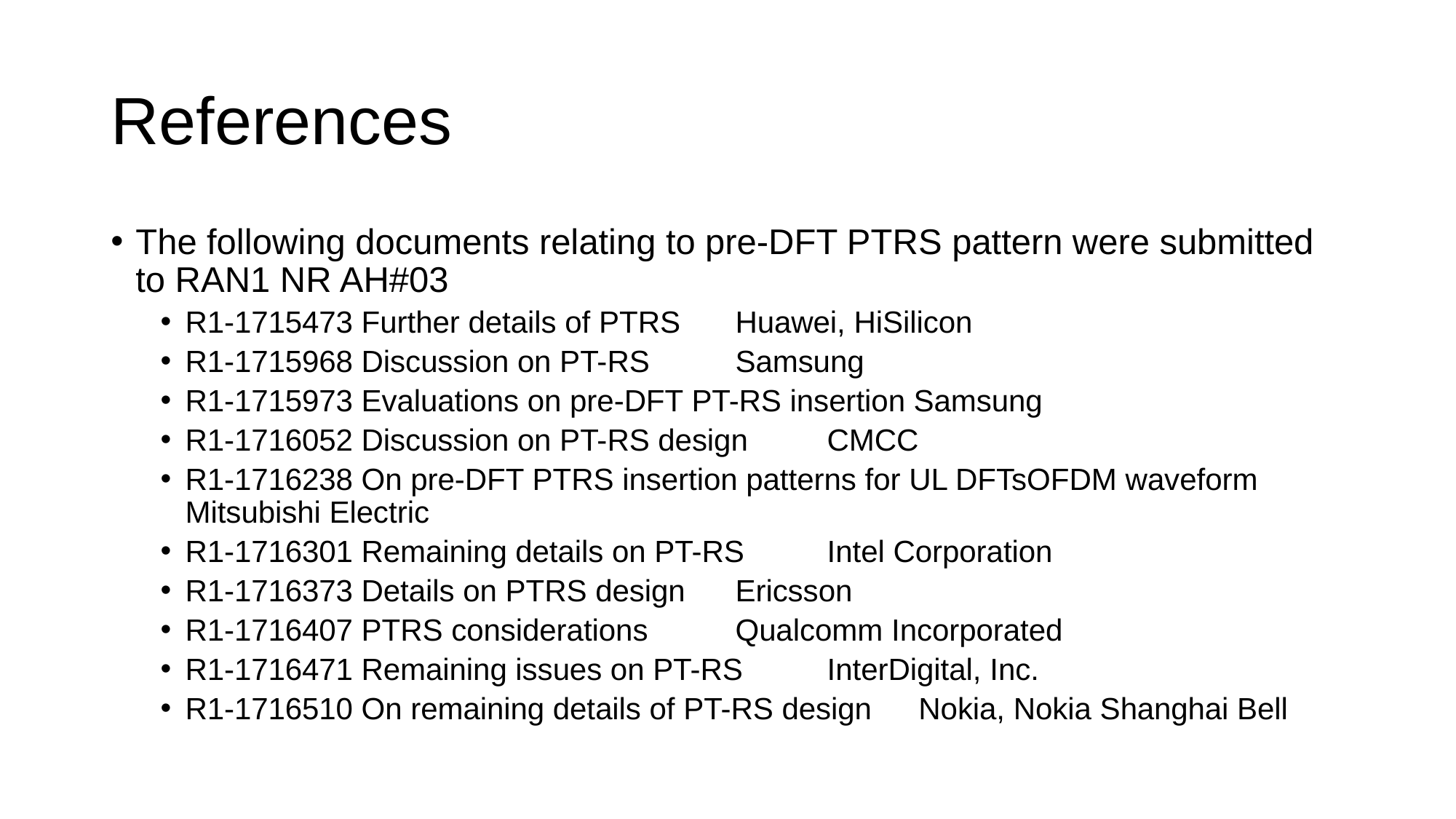

# References
The following documents relating to pre-DFT PTRS pattern were submitted to RAN1 NR AH#03
R1-1715473 Further details of PTRS	Huawei, HiSilicon
R1-1715968 Discussion on PT-RS	Samsung
R1-1715973 Evaluations on pre-DFT PT-RS insertion Samsung
R1-1716052 Discussion on PT-RS design	CMCC
R1-1716238 On pre-DFT PTRS insertion patterns for UL DFTsOFDM waveform	Mitsubishi Electric
R1-1716301 Remaining details on PT-RS	Intel Corporation
R1-1716373 Details on PTRS design	Ericsson
R1-1716407 PTRS considerations	Qualcomm Incorporated
R1-1716471 Remaining issues on PT-RS 	InterDigital, Inc.
R1-1716510 On remaining details of PT-RS design	Nokia, Nokia Shanghai Bell